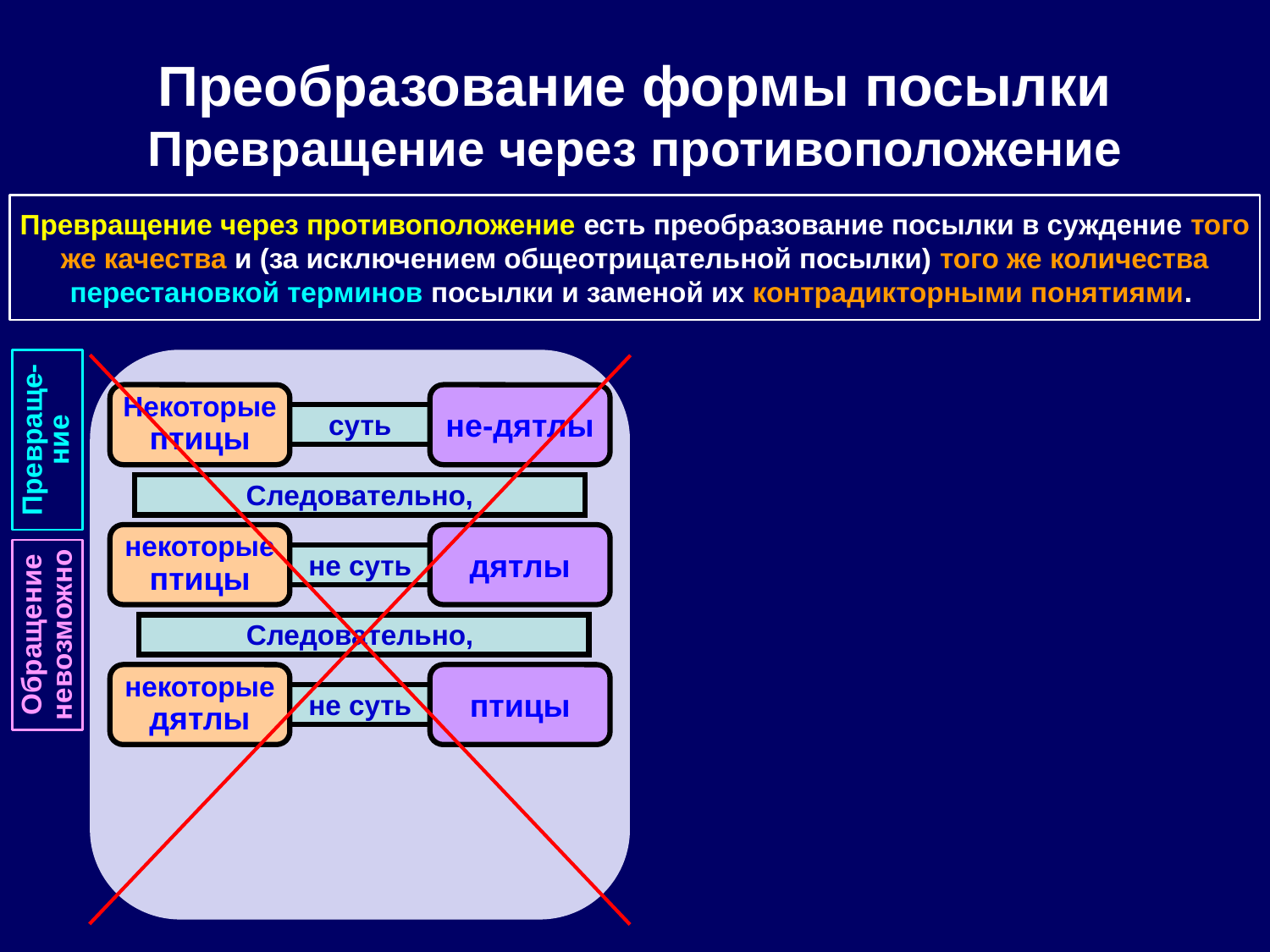

Преобразование формы посылки
Превращение через противоположение
Превращение через противоположение есть преобразование посылки в суждение того же качества и (за исключением общеотрицательной посылки) того же количества перестановкой терминов посылки и заменой их контрадикторными понятиями.

Некоторые
птицы
не-дятлы
Превраще-ние
суть
Следовательно,
некоторые
птицы
дятлы
не суть
Обращение
невозможно
Следовательно,
некоторые
дятлы
птицы
не суть